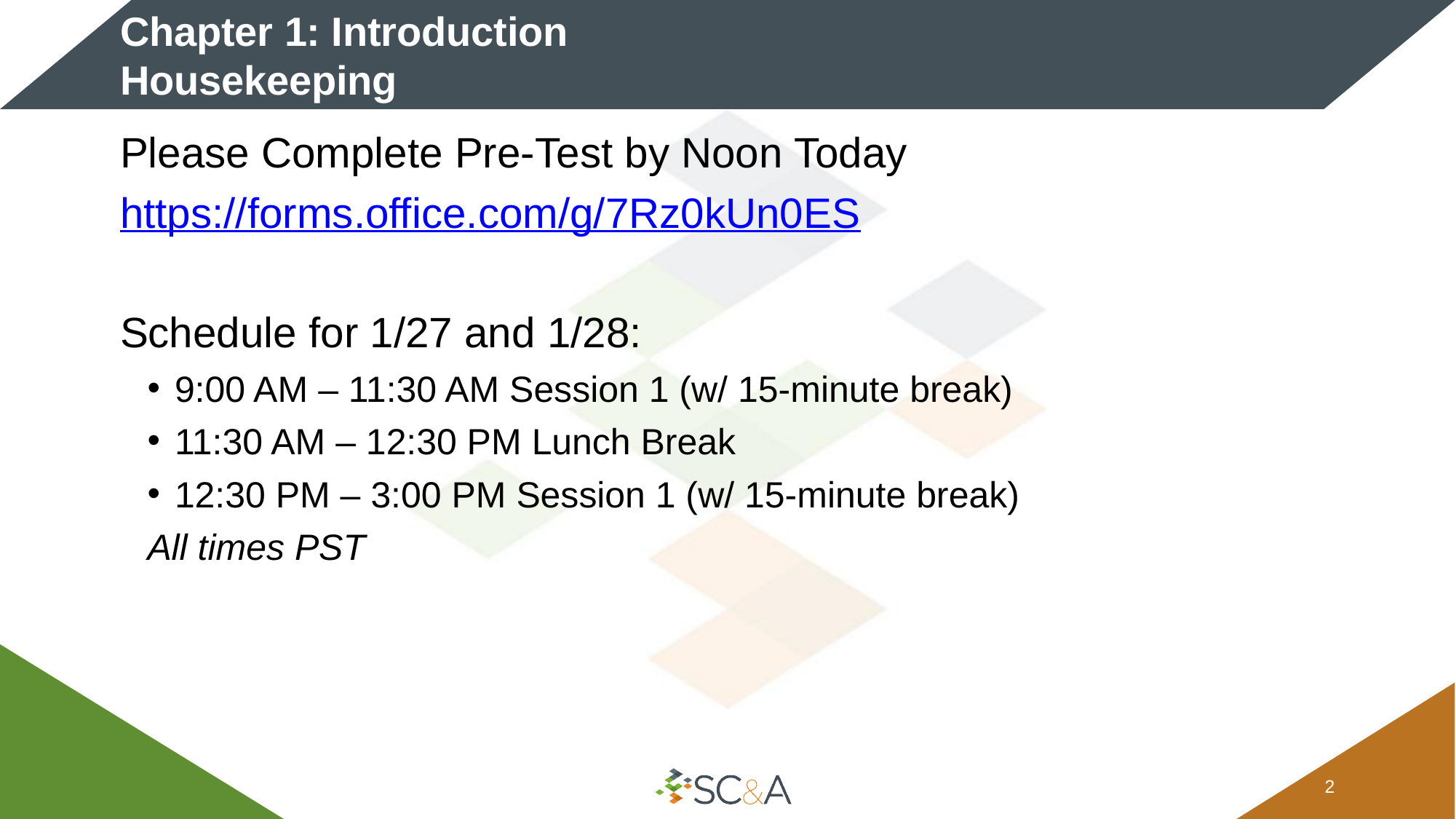

# Chapter 1: Introduction Housekeeping
Please Complete Pre-Test by Noon Today
https://forms.office.com/g/7Rz0kUn0ES

Schedule for 1/27 and 1/28:
9:00 AM – 11:30 AM Session 1 (w/ 15-minute break)
11:30 AM – 12:30 PM Lunch Break
12:30 PM – 3:00 PM Session 1 (w/ 15-minute break)
All times PST
2